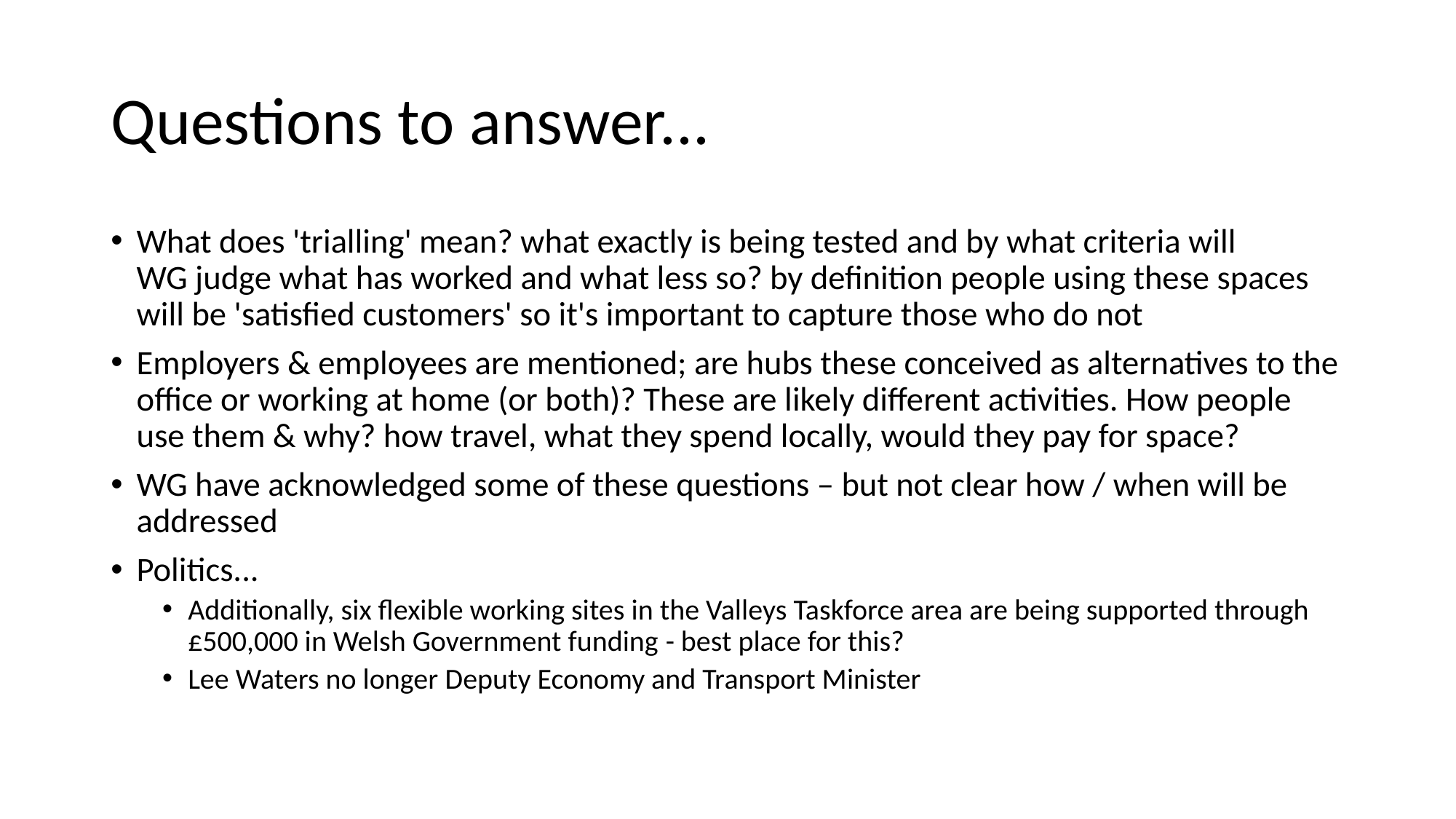

# Questions to answer...
What does 'trialling' mean? what exactly is being tested and by what criteria will WG judge what has worked and what less so? by definition people using these spaces will be 'satisfied customers' so it's important to capture those who do not
Employers & employees are mentioned; are hubs these conceived as alternatives to the office or working at home (or both)? These are likely different activities. How people use them & why? how travel, what they spend locally, would they pay for space?
WG have acknowledged some of these questions – but not clear how / when will be addressed
Politics...
Additionally, six flexible working sites in the Valleys Taskforce area are being supported through £500,000 in Welsh Government funding - best place for this?
Lee Waters no longer Deputy Economy and Transport Minister